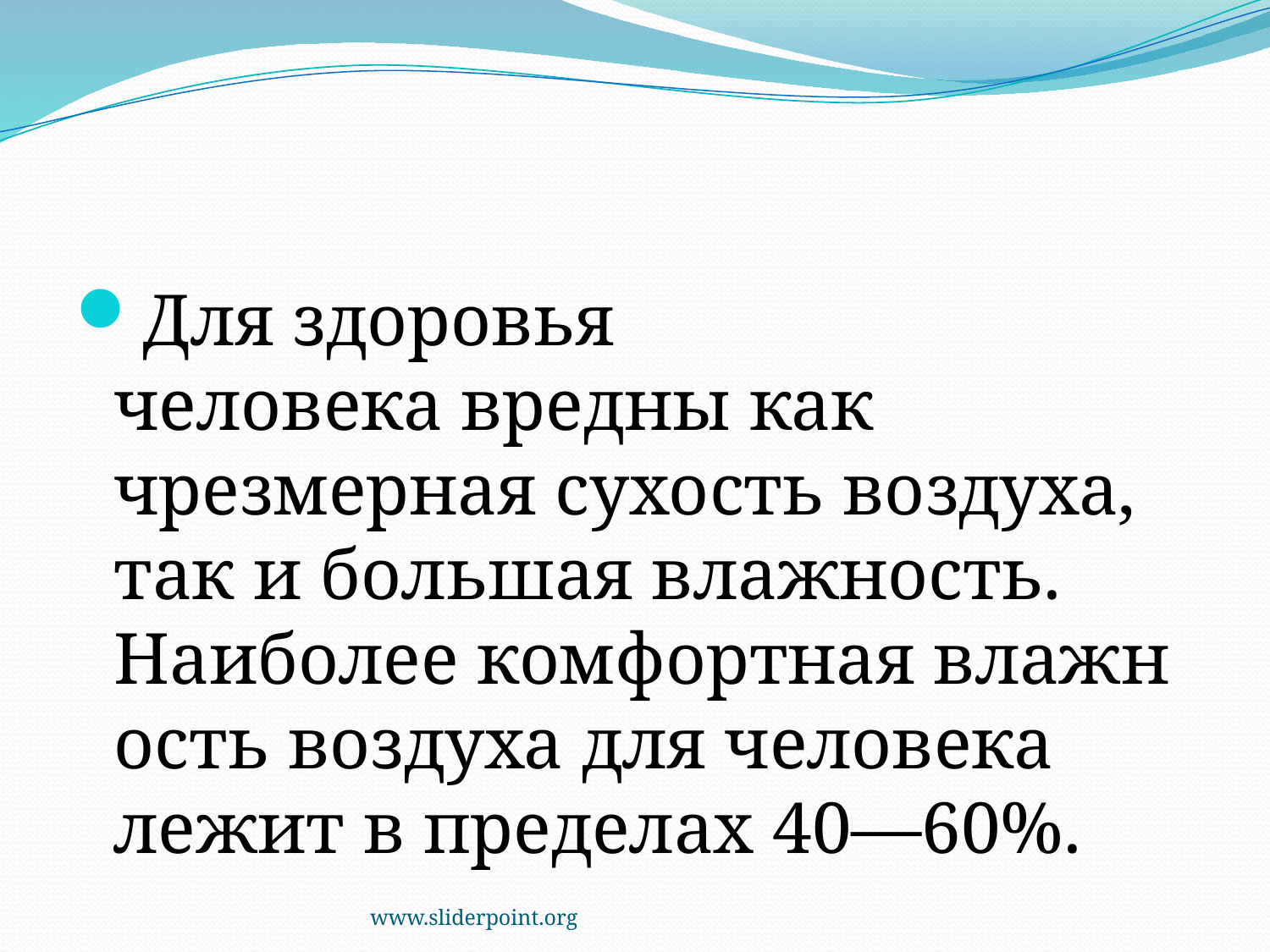

#
Для здоровья человека вредны как чрезмерная сухость воздуха, так и большая влажность. 
Наиболее комфортная влажность воздуха для человека лежит в пределах 40—60%.

www.sliderpoint.org